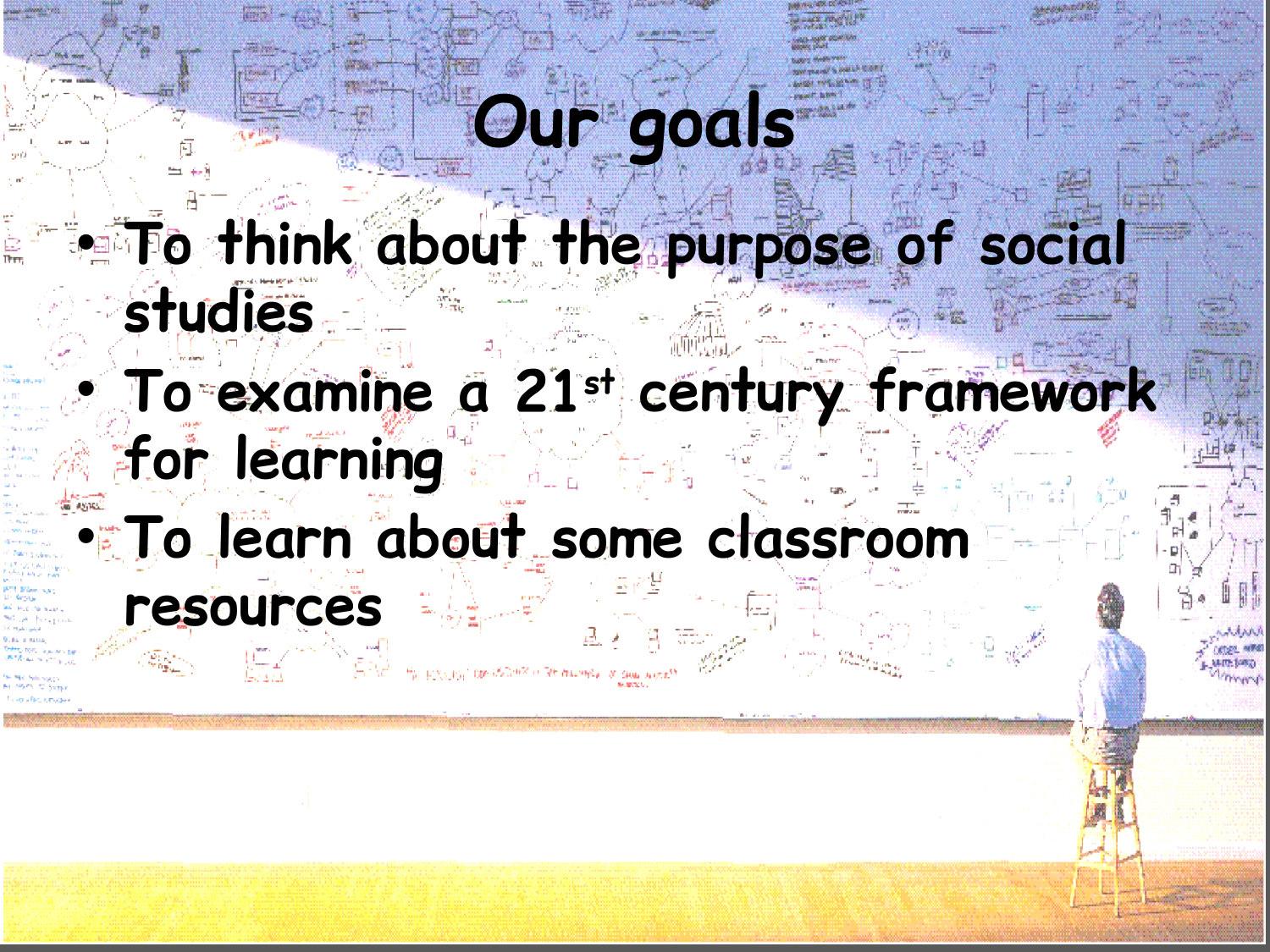

# Our goals
To think about the purpose of social studies
To examine a 21st century framework for learning
To learn about some classroom resources